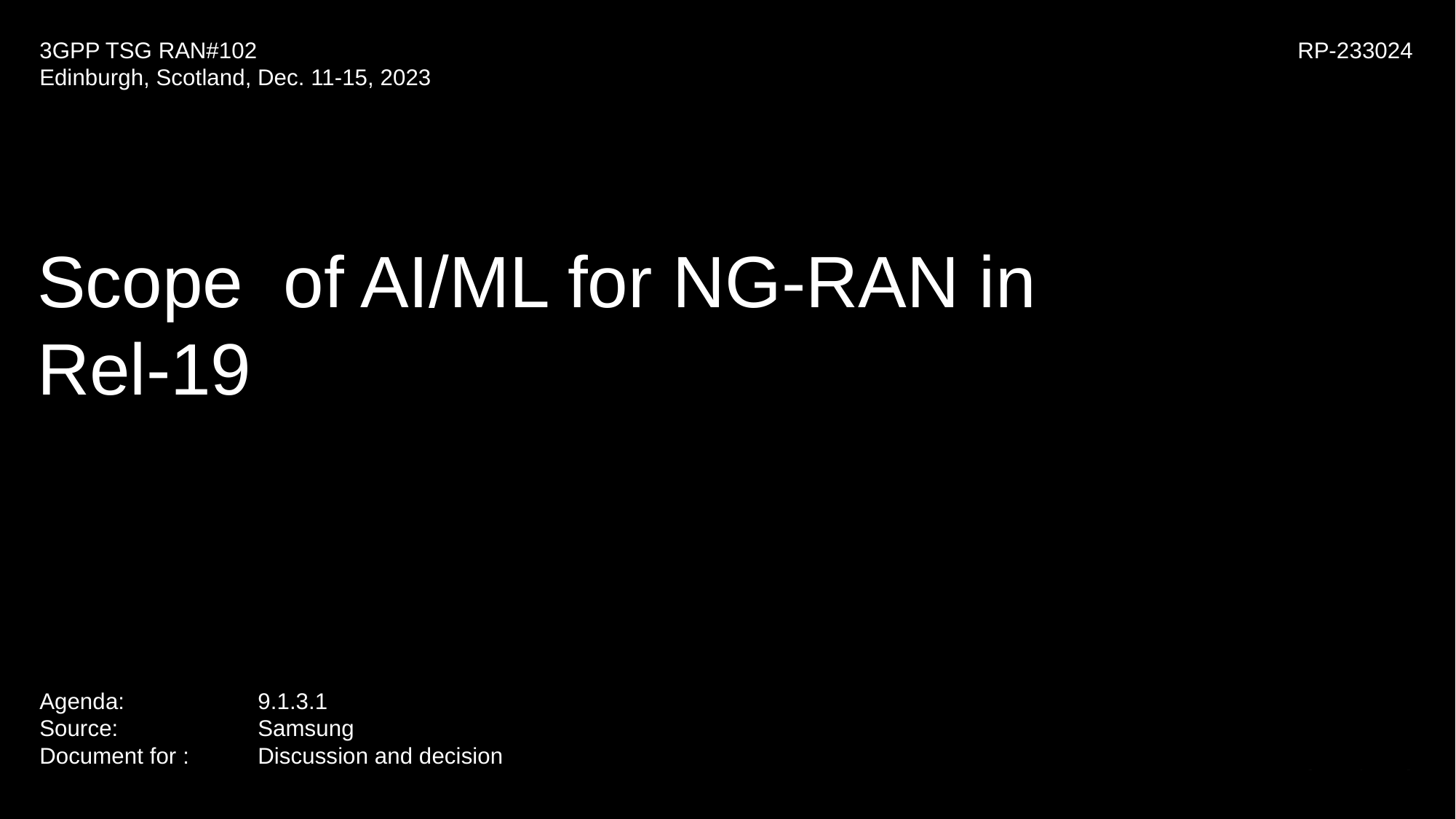

Scope  of AI/ML for NG-RAN in Rel-19
Agenda: 		9.1.3.1
Source:		Samsung
Document for : 	Discussion and decision